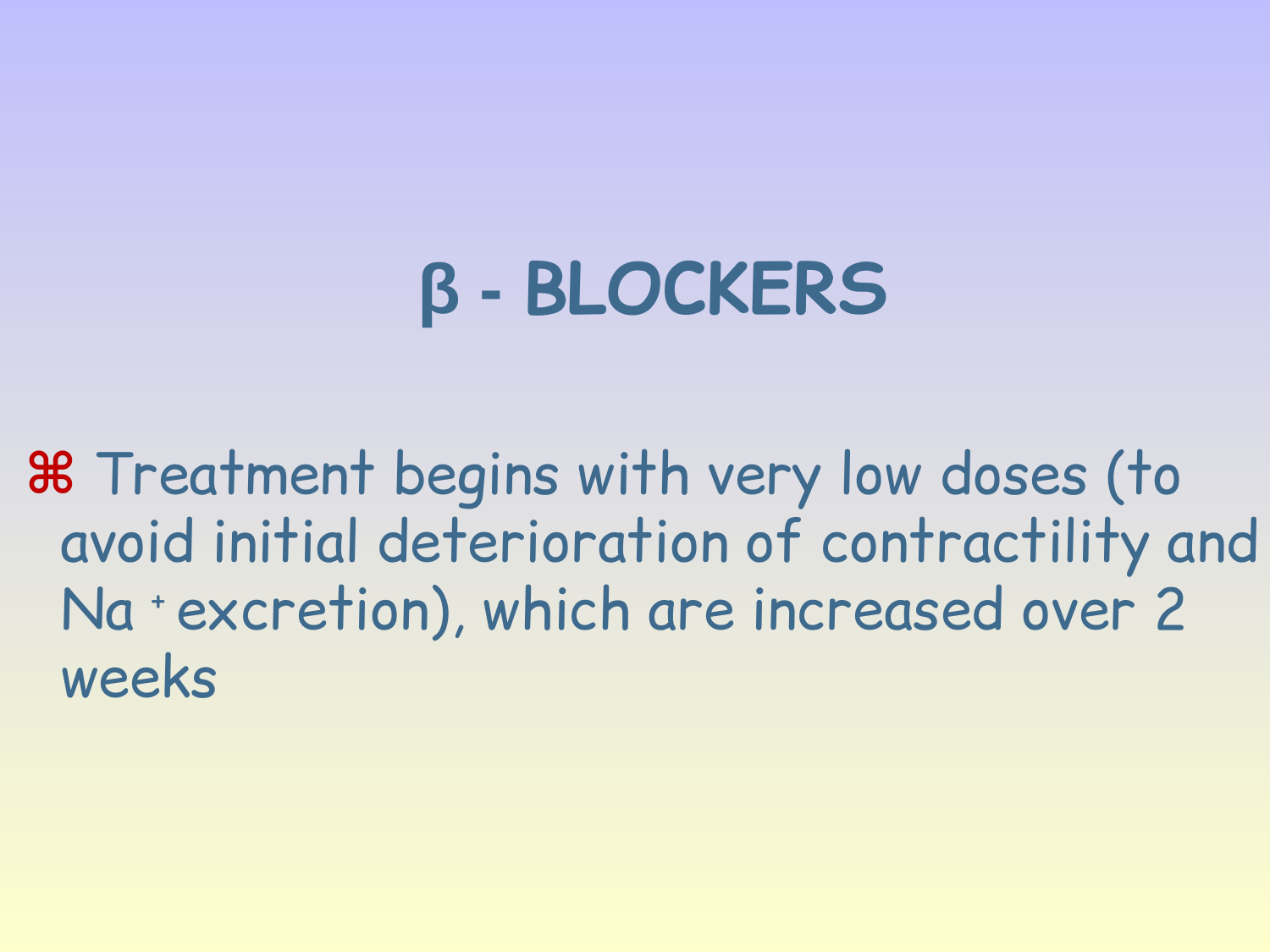

β - BLOCKERS

 ⌘ Treatment begins with very low doses (to avoid initial deterioration of contractility and Na + excretion), which are increased over 2 weeks

#